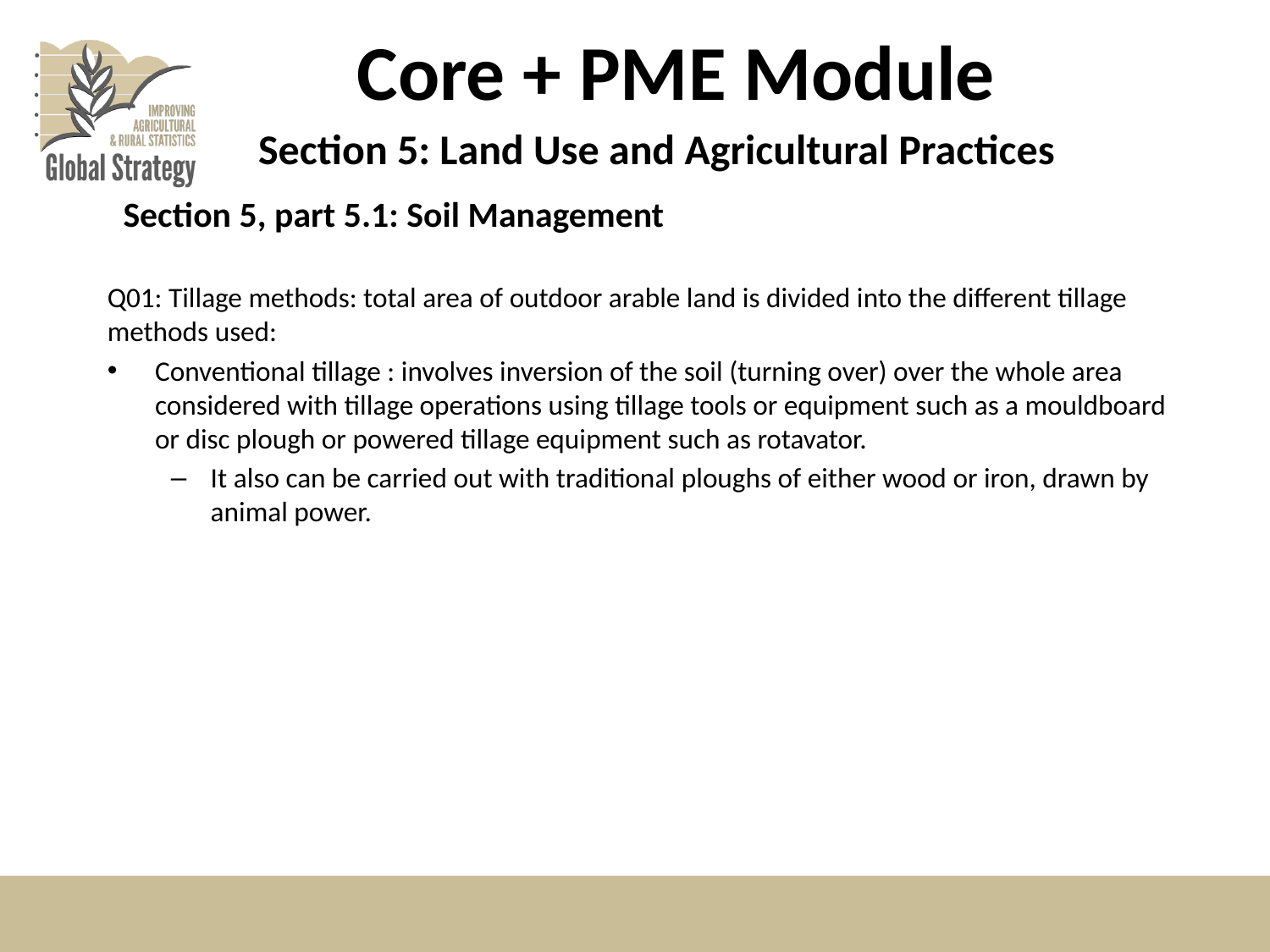

# Core + PME Module
Section 5: Land Use and Agricultural Practices
Section 5, part 5.1: Soil Management

Q01: Tillage methods: total area of outdoor arable land is divided into the different tillage methods used:
Conventional tillage : involves inversion of the soil (turning over) over the whole area considered with tillage operations using tillage tools or equipment such as a mouldboard or disc plough or powered tillage equipment such as rotavator.
It also can be carried out with traditional ploughs of either wood or iron, drawn by animal power.